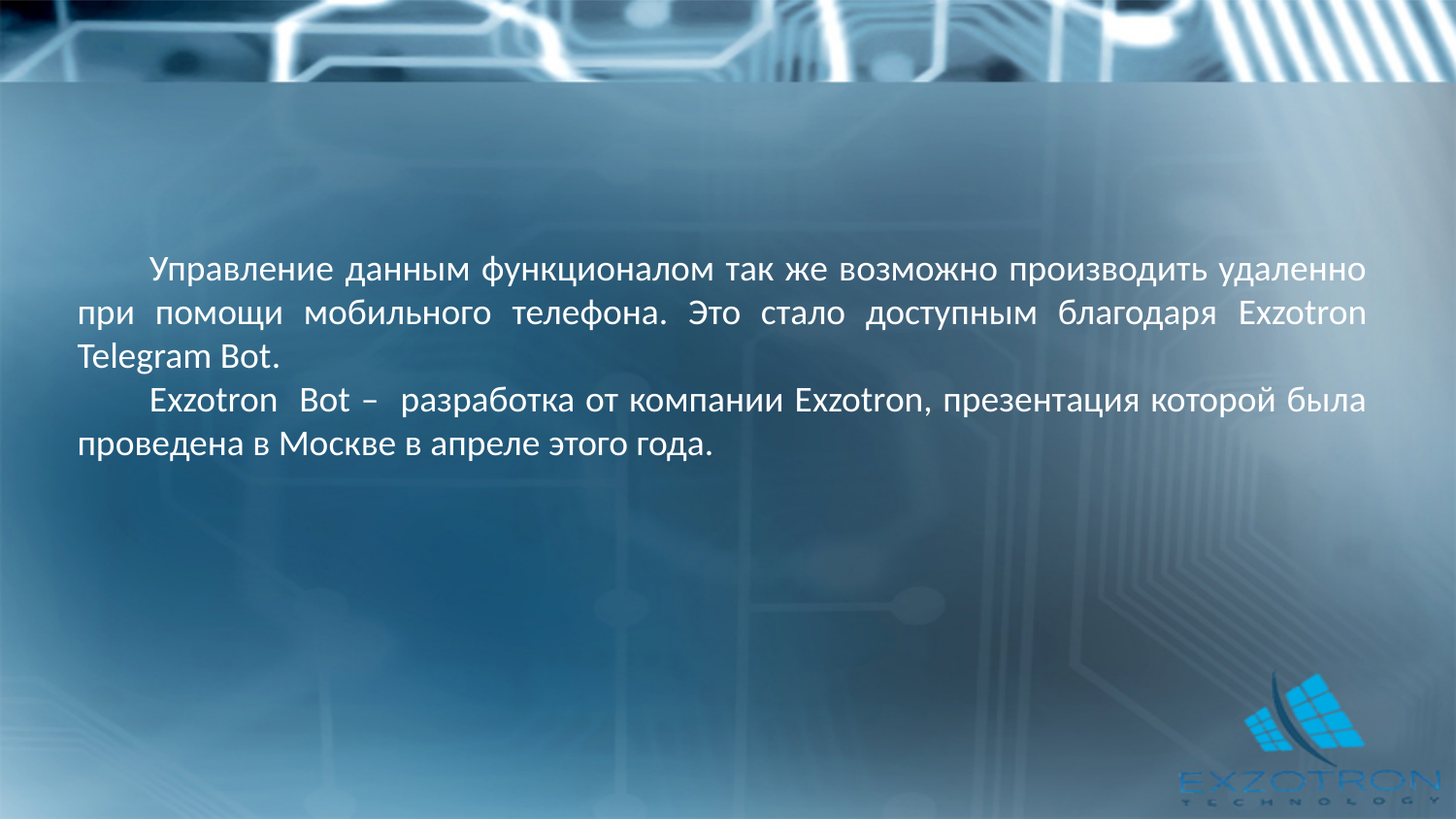

Управление данным функционалом так же возможно производить удаленно при помощи мобильного телефона. Это стало доступным благодаря Exzotron Telegram Bot.
Exzotron  Bot –  разработка от компании Exzotron, презентация которой была проведена в Москве в апреле этого года.